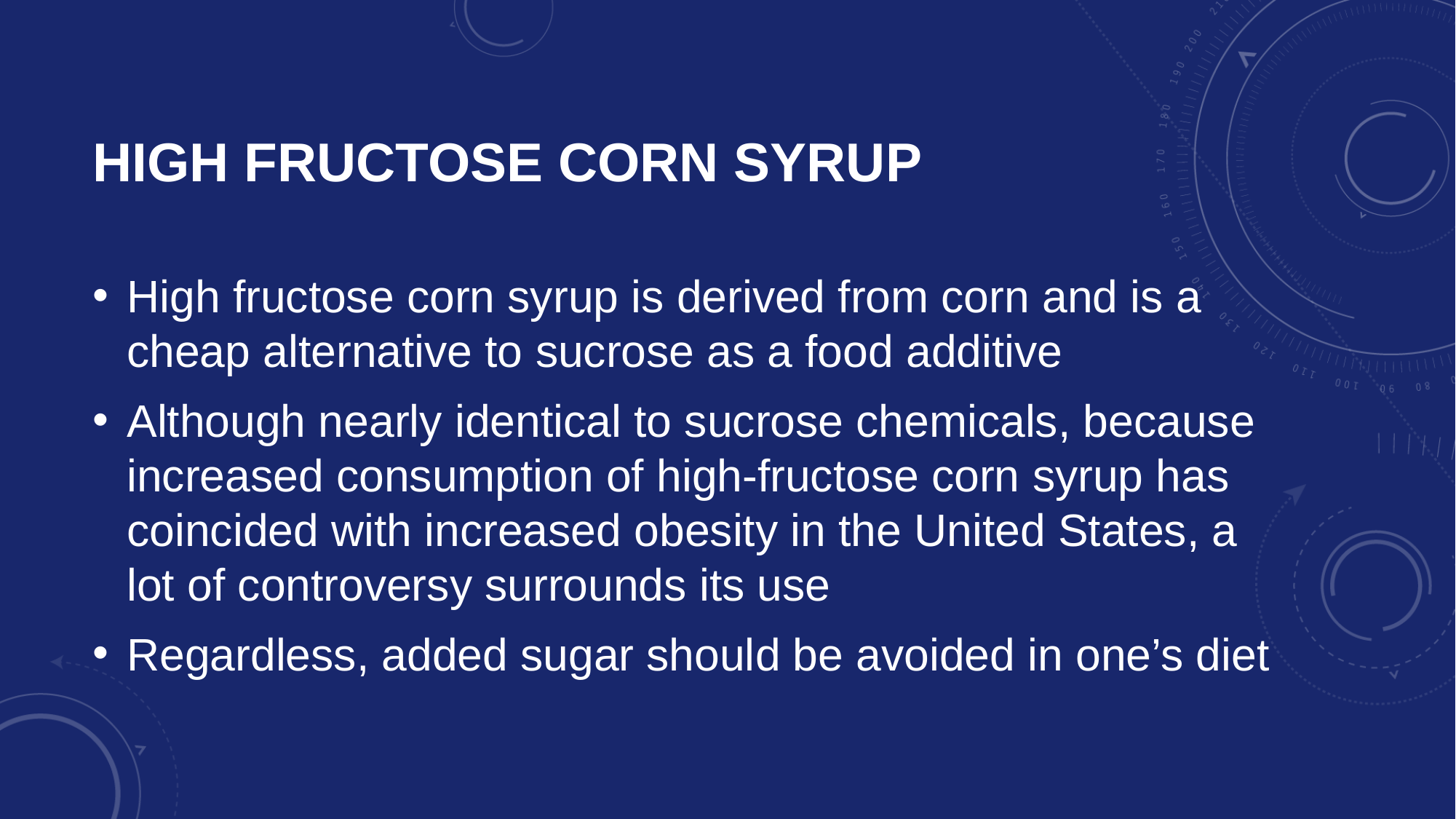

# High Fructose Corn Syrup
High fructose corn syrup is derived from corn and is a cheap alternative to sucrose as a food additive
Although nearly identical to sucrose chemicals, because increased consumption of high-fructose corn syrup has coincided with increased obesity in the United States, a lot of controversy surrounds its use
Regardless, added sugar should be avoided in one’s diet